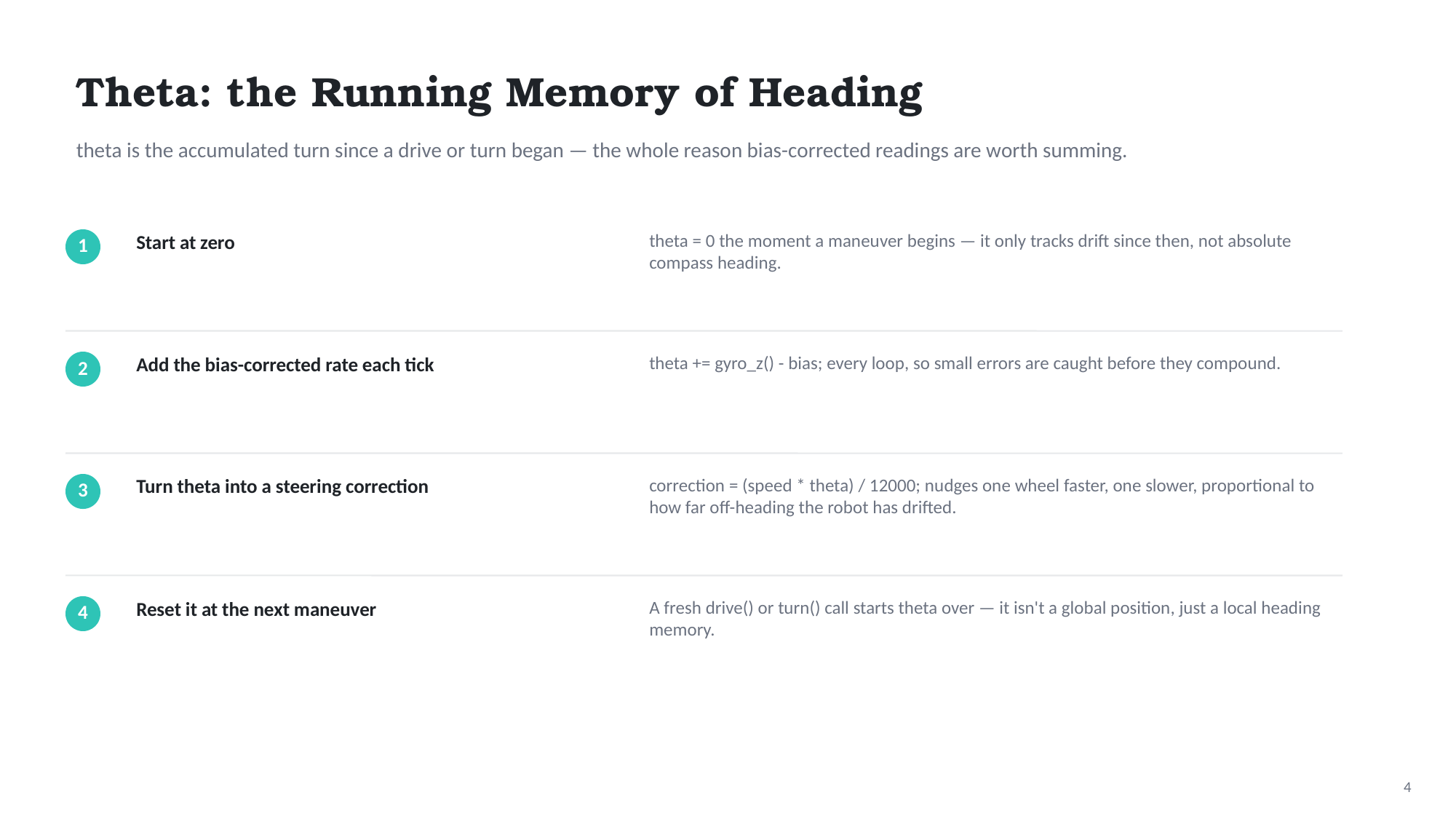

Theta: the Running Memory of Heading
theta is the accumulated turn since a drive or turn began — the whole reason bias-corrected readings are worth summing.
Start at zero
theta = 0 the moment a maneuver begins — it only tracks drift since then, not absolute compass heading.
1

Add the bias-corrected rate each tick
theta += gyro_z() - bias; every loop, so small errors are caught before they compound.
2

Turn theta into a steering correction
correction = (speed * theta) / 12000; nudges one wheel faster, one slower, proportional to how far off-heading the robot has drifted.
3

Reset it at the next maneuver
A fresh drive() or turn() call starts theta over — it isn't a global position, just a local heading memory.
4

4